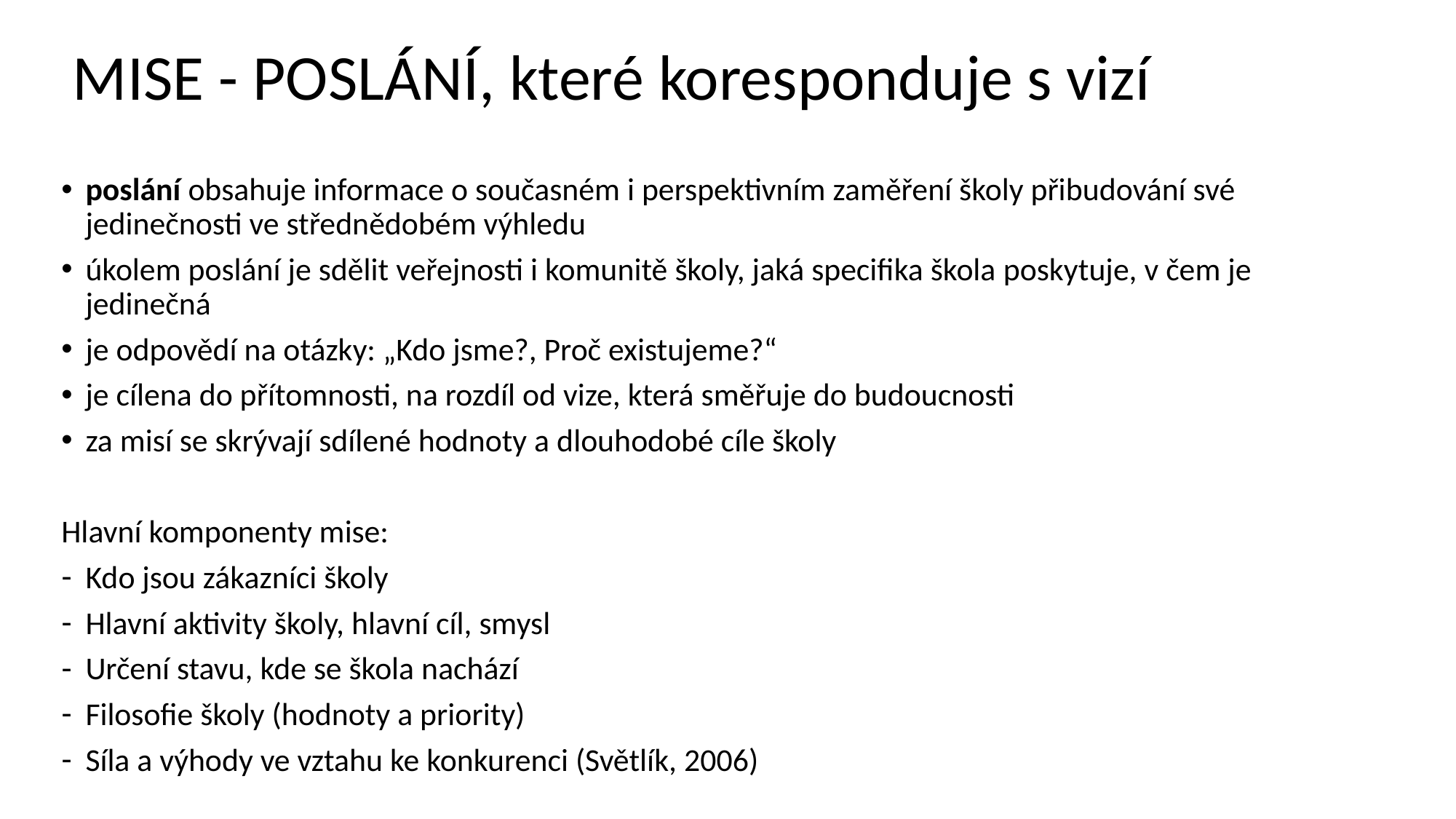

# MISE - POSLÁNÍ, které koresponduje s vizí
poslání obsahuje informace o současném i perspektivním zaměření školy přibudování své jedinečnosti ve střednědobém výhledu
úkolem poslání je sdělit veřejnosti i komunitě školy, jaká specifika škola poskytuje, v čem je jedinečná
je odpovědí na otázky: „Kdo jsme?, Proč existujeme?“
je cílena do přítomnosti, na rozdíl od vize, která směřuje do budoucnosti
za misí se skrývají sdílené hodnoty a dlouhodobé cíle školy

Hlavní komponenty mise:
Kdo jsou zákazníci školy
Hlavní aktivity školy, hlavní cíl, smysl
Určení stavu, kde se škola nachází
Filosofie školy (hodnoty a priority)
Síla a výhody ve vztahu ke konkurenci (Světlík, 2006)